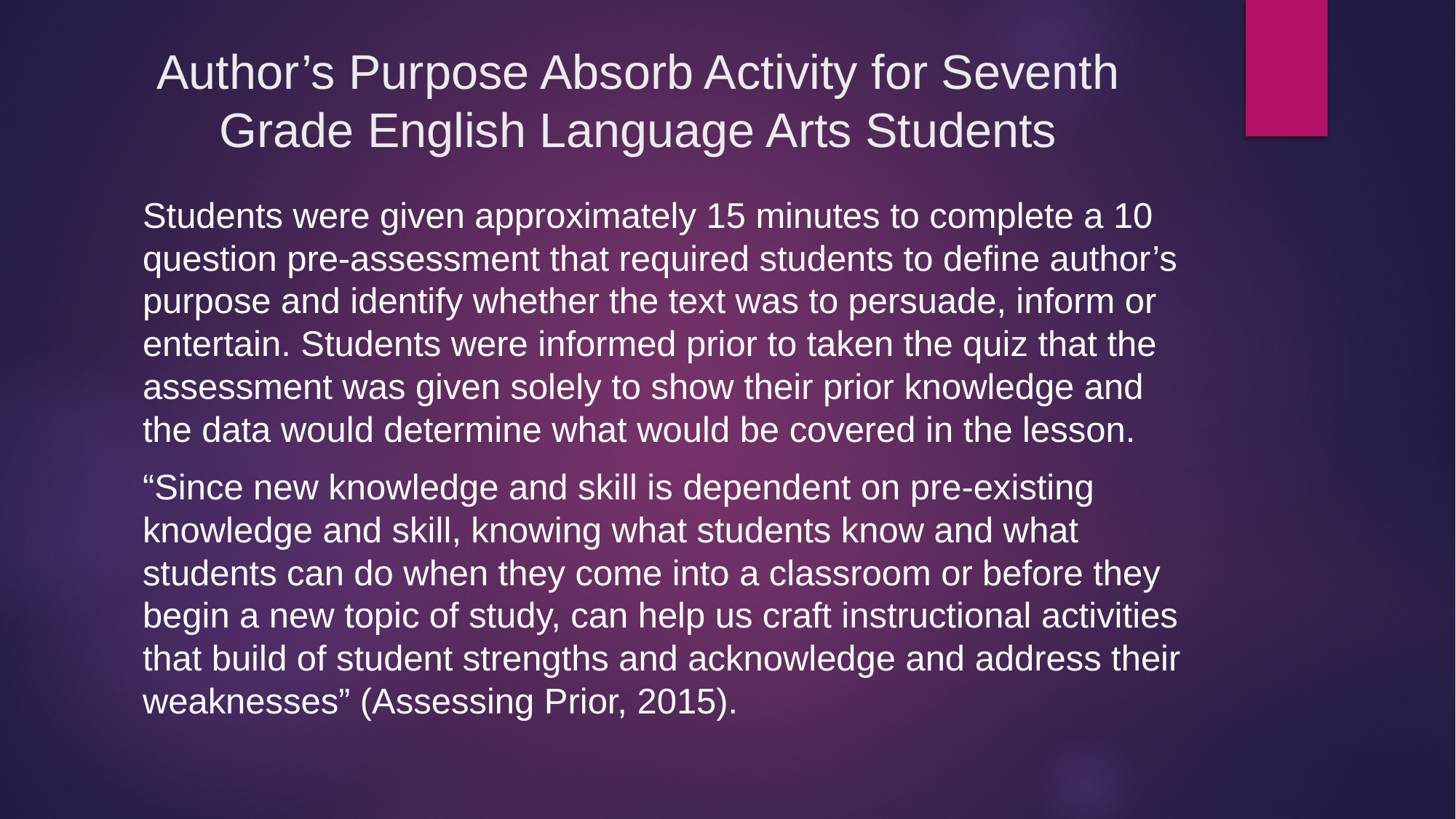

# Author’s Purpose Absorb Activity for Seventh Grade English Language Arts Students
Students were given approximately 15 minutes to complete a 10 question pre-assessment that required students to define author’s purpose and identify whether the text was to persuade, inform or entertain. Students were informed prior to taken the quiz that the assessment was given solely to show their prior knowledge and the data would determine what would be covered in the lesson.
“Since new knowledge and skill is dependent on pre-existing knowledge and skill, knowing what students know and what students can do when they come into a classroom or before they begin a new topic of study, can help us craft instructional activities that build of student strengths and acknowledge and address their weaknesses” (Assessing Prior, 2015).